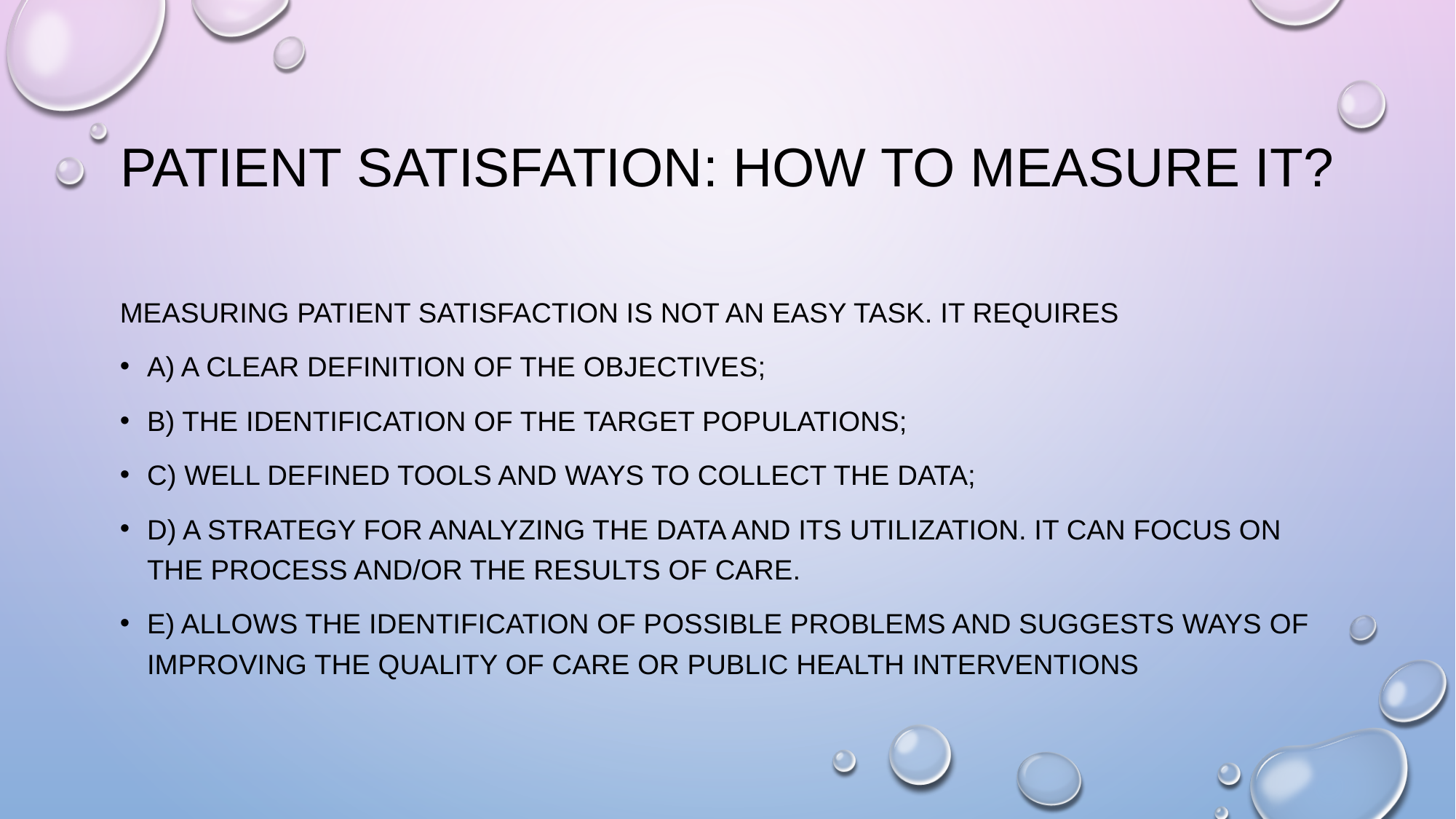

# Patient Satisfation: How To Measure It?
Measuring patient satisfaction is not an easy task. It requires
a) a clear definition of the objectives;
b) the identification of the target populations;
c) well defined tools and ways to collect the data;
d) a strategy for analyzing the data and its utilization. It can focus on the process and/or the results of care.
E) allows the identification of possible problems and suggests ways of improving the quality of care or public health interventions